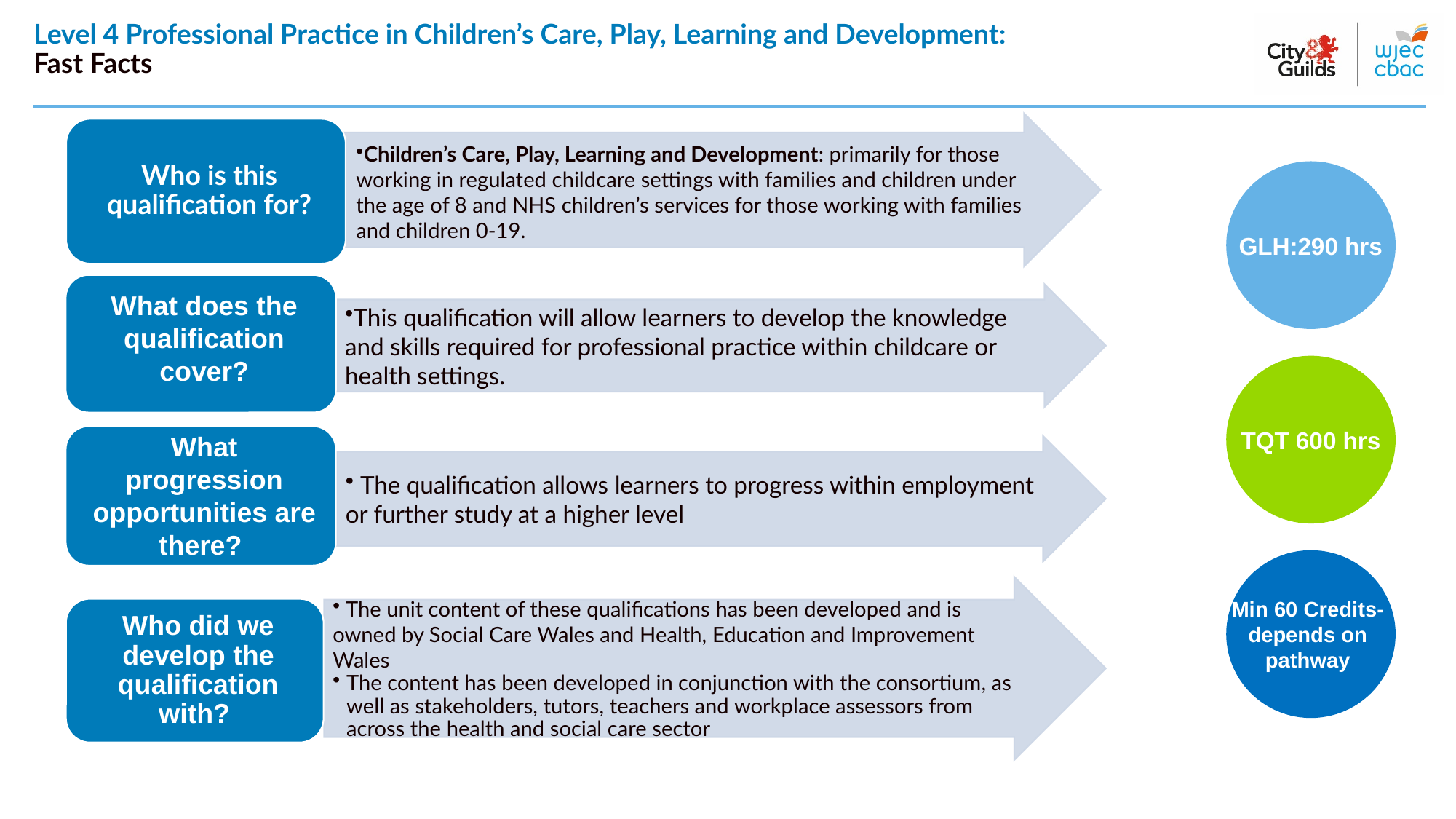

Level 4 Professional Practice in Children’s Care, Play, Learning and Development:
Fast Facts
Children’s Care, Play, Learning and Development: primarily for those working in regulated childcare settings with families and children under the age of 8 and NHS children’s services for those working with families and children 0-19.

Who is this qualification for?
This qualification will allow learners to develop the knowledge and skills required for professional practice within childcare or health settings.

What does the qualification cover?

 The qualification allows learners to progress within employment or further study at a higher level

What progression opportunities are there?

 The unit content of these qualifications has been developed and is owned by Social Care Wales and Health, Education and Improvement Wales
The content has been developed in conjunction with the consortium, as well as stakeholders, tutors, teachers and workplace assessors from across the health and social care sector
Who did we develop the qualification with?
GLH:290 hrs
TQT 600 hrs
Min 60 Credits-
depends on
pathway